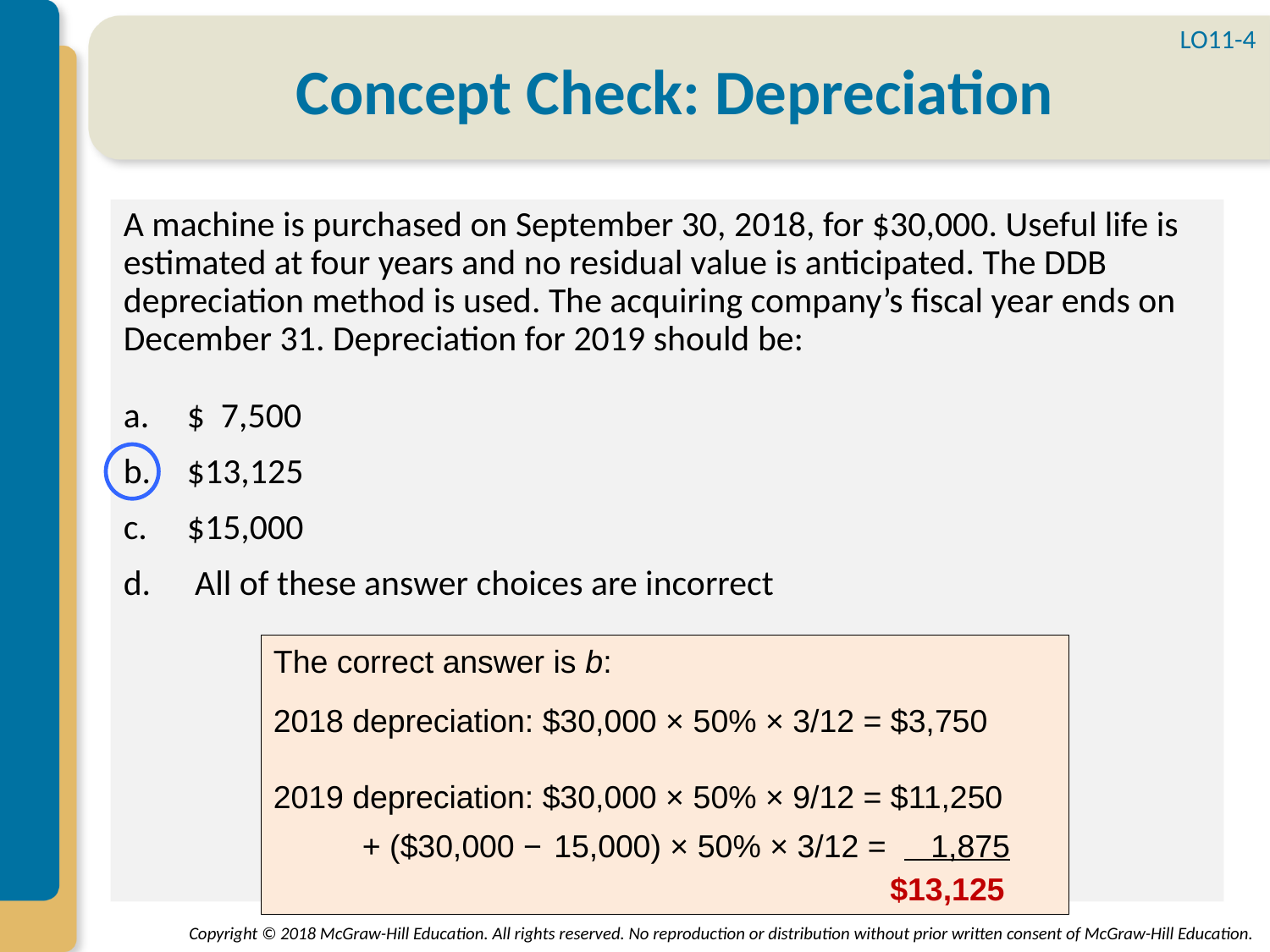

LO11-4
# Concept Check: Depreciation
A machine is purchased on September 30, 2018, for $30,000. Useful life is estimated at four years and no residual value is anticipated. The DDB depreciation method is used. The acquiring company’s fiscal year ends on December 31. Depreciation for 2019 should be:
$  7,500
$13,125
$15,000
 All of these answer choices are incorrect

The correct answer is b:
2018 depreciation: $30,000 × 50% × 3/12 = $3,750

2019 depreciation: $30,000 × 50% × 9/12 = $11,250
          + ($30,000 − 15,000) × 50% × 3/12 =     1,875
                                                                     $13,125